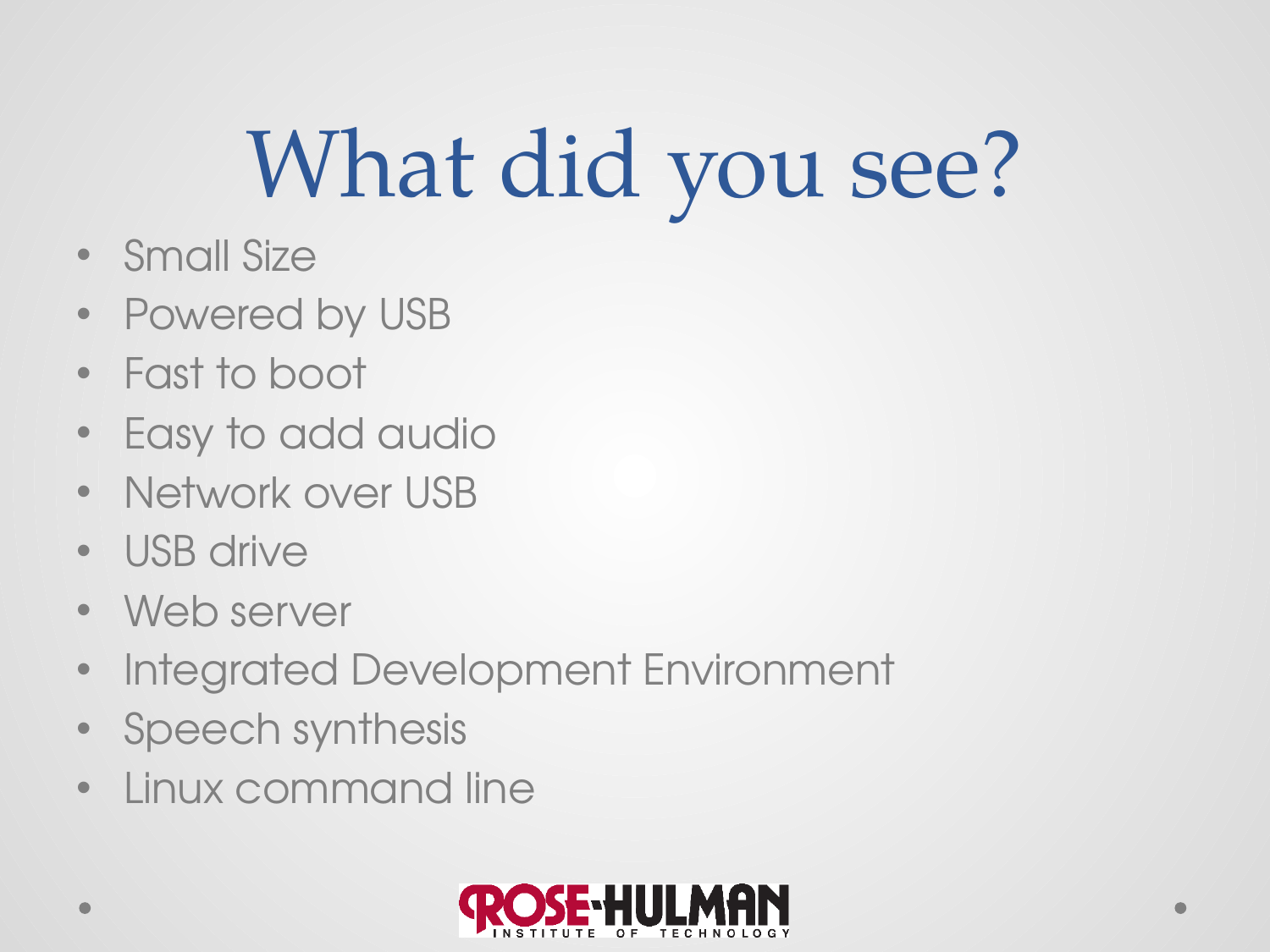

# What did you see?
Small Size
Powered by USB
Fast to boot
Easy to add audio
Network over USB
USB drive
Web server
Integrated Development Environment
Speech synthesis
Linux command line